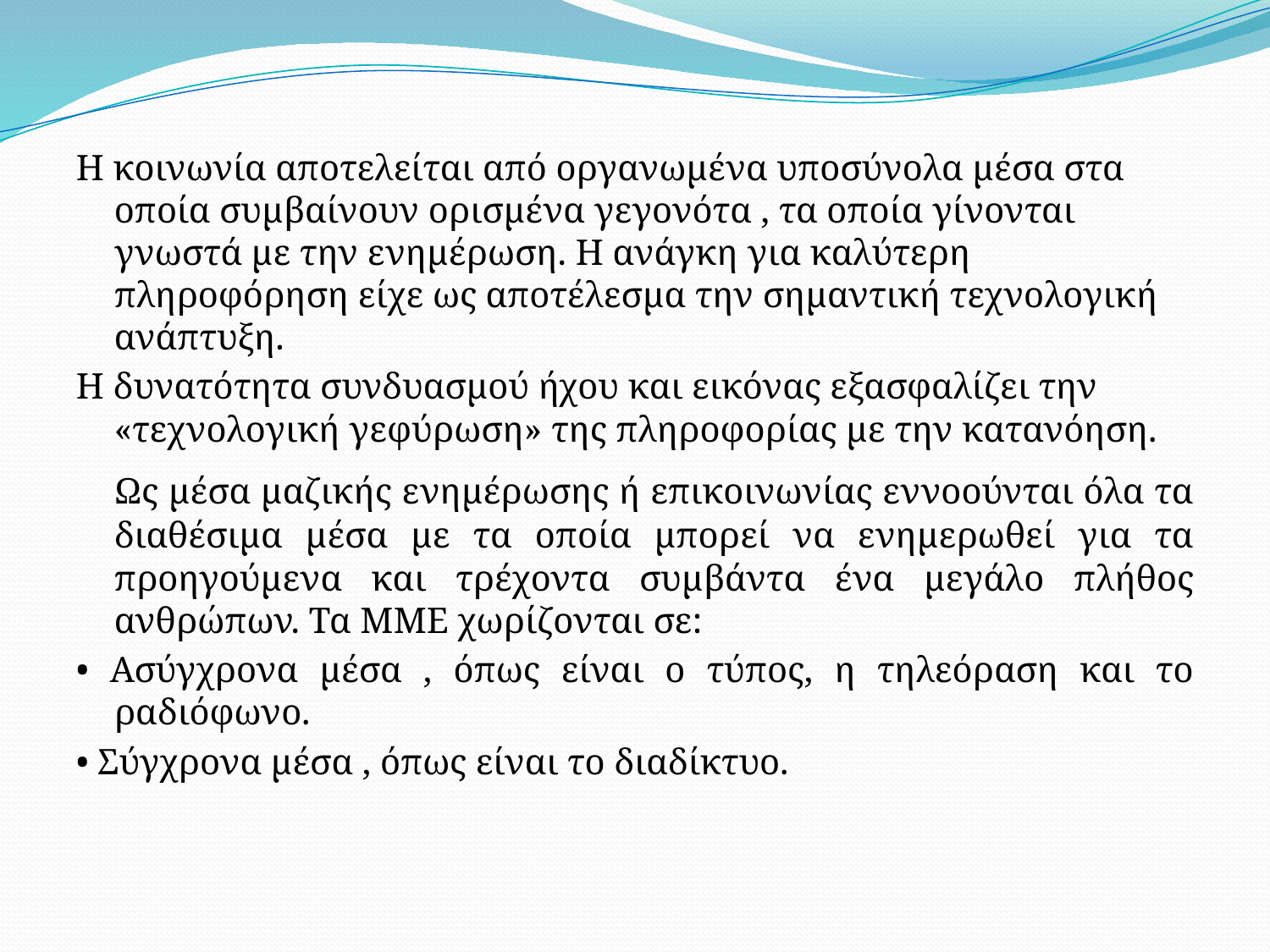

#
Η κοινωνία αποτελείται από οργανωμένα υποσύνολα μέσα στα οποία συμβαίνουν ορισμένα γεγονότα , τα οποία γίνονται γνωστά με την ενημέρωση. Η ανάγκη για καλύτερη πληροφόρηση είχε ως αποτέλεσμα την σημαντική τεχνολογική ανάπτυξη.
Η δυνατότητα συνδυασμού ήχου και εικόνας εξασφαλίζει την «τεχνολογική γεφύρωση» της πληροφορίας με την κατανόηση.
   Ως μέσα μαζικής ενημέρωσης ή επικοινωνίας εννοούνται όλα τα διαθέσιμα μέσα με τα οποία μπορεί να ενημερωθεί για τα προηγούμενα και τρέχοντα συμβάντα ένα μεγάλο πλήθος ανθρώπων. Τα ΜΜΕ χωρίζονται σε:
• Ασύγχρονα μέσα , όπως είναι ο τύπος, η τηλεόραση και το ραδιόφωνο.
• Σύγχρονα μέσα , όπως είναι το διαδίκτυο.